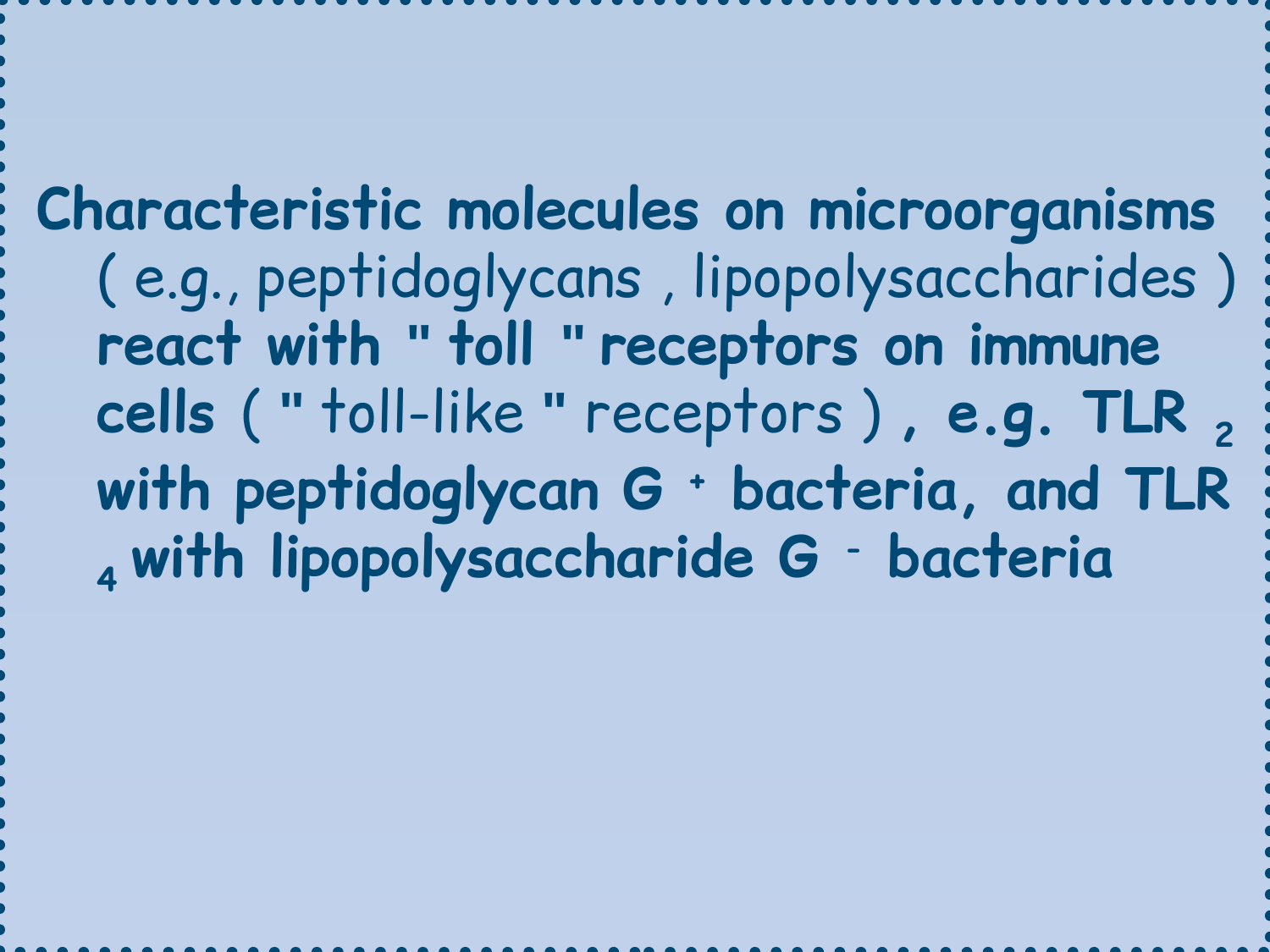

Characteristic molecules on microorganisms ( e.g., peptidoglycans , lipopolysaccharides ) react with " toll " receptors on immune cells ( " toll-like " receptors ) , e.g. TLR 2 with peptidoglycan G + bacteria, and TLR 4 with lipopolysaccharide G - bacteria

#